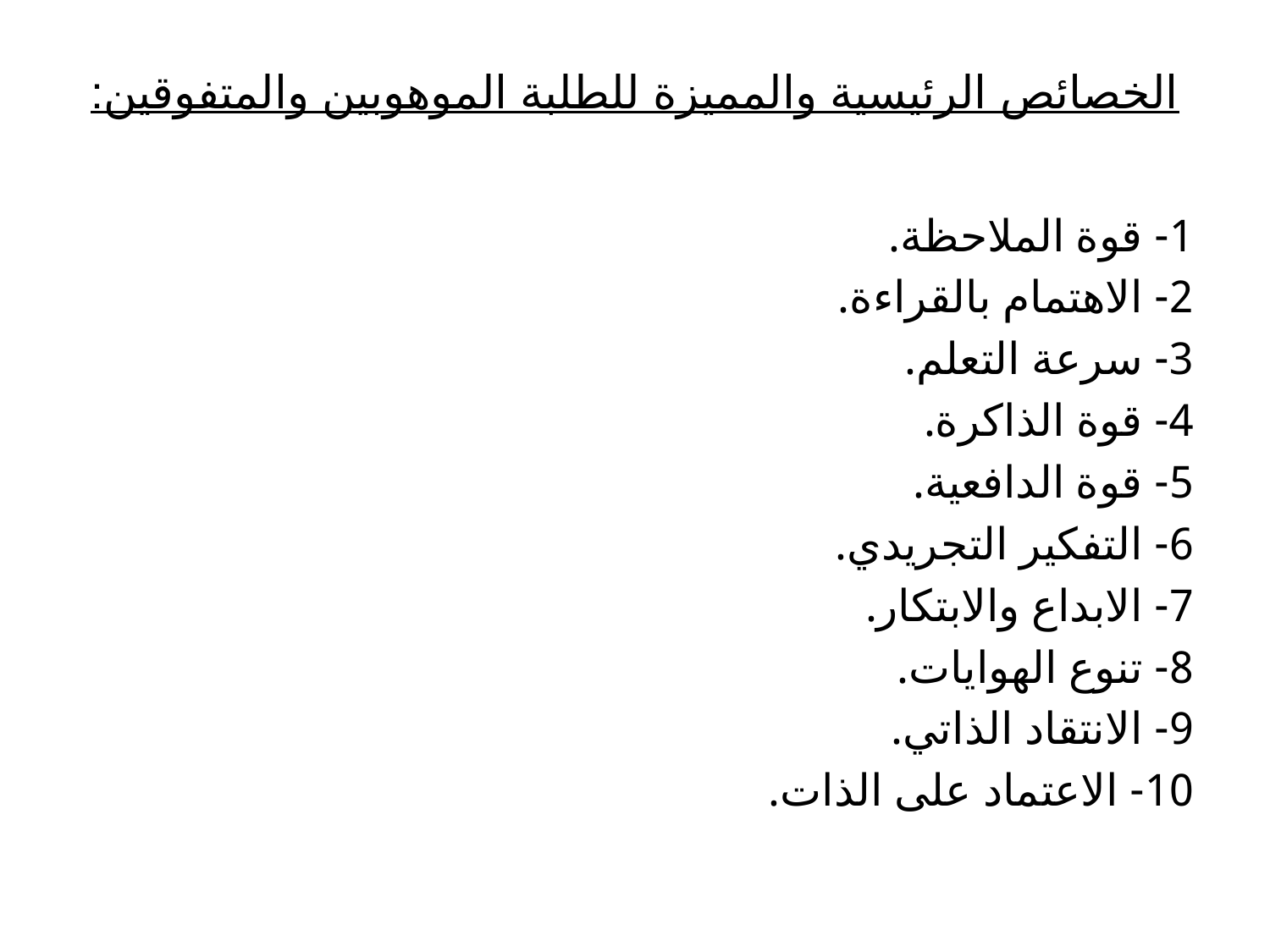

# الخصائص الرئيسية والمميزة للطلبة الموهوبين والمتفوقين:
1- قوة الملاحظة.
2- الاهتمام بالقراءة.
3- سرعة التعلم.
4- قوة الذاكرة.
5- قوة الدافعية.
6- التفكير التجريدي.
7- الابداع والابتكار.
8- تنوع الهوايات.
9- الانتقاد الذاتي.
10- الاعتماد على الذات.